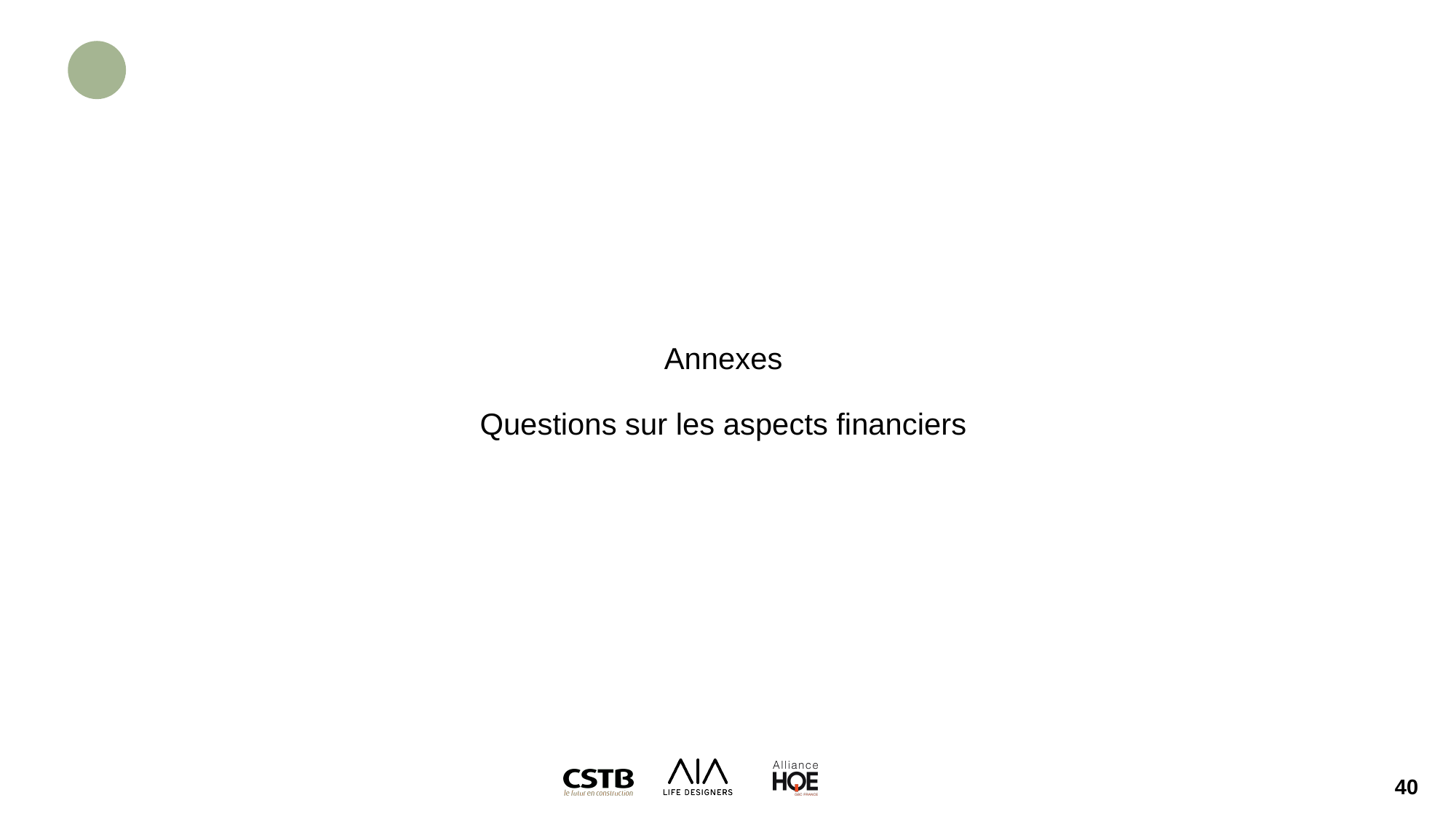

# Annexes Questions sur les aspects financiers